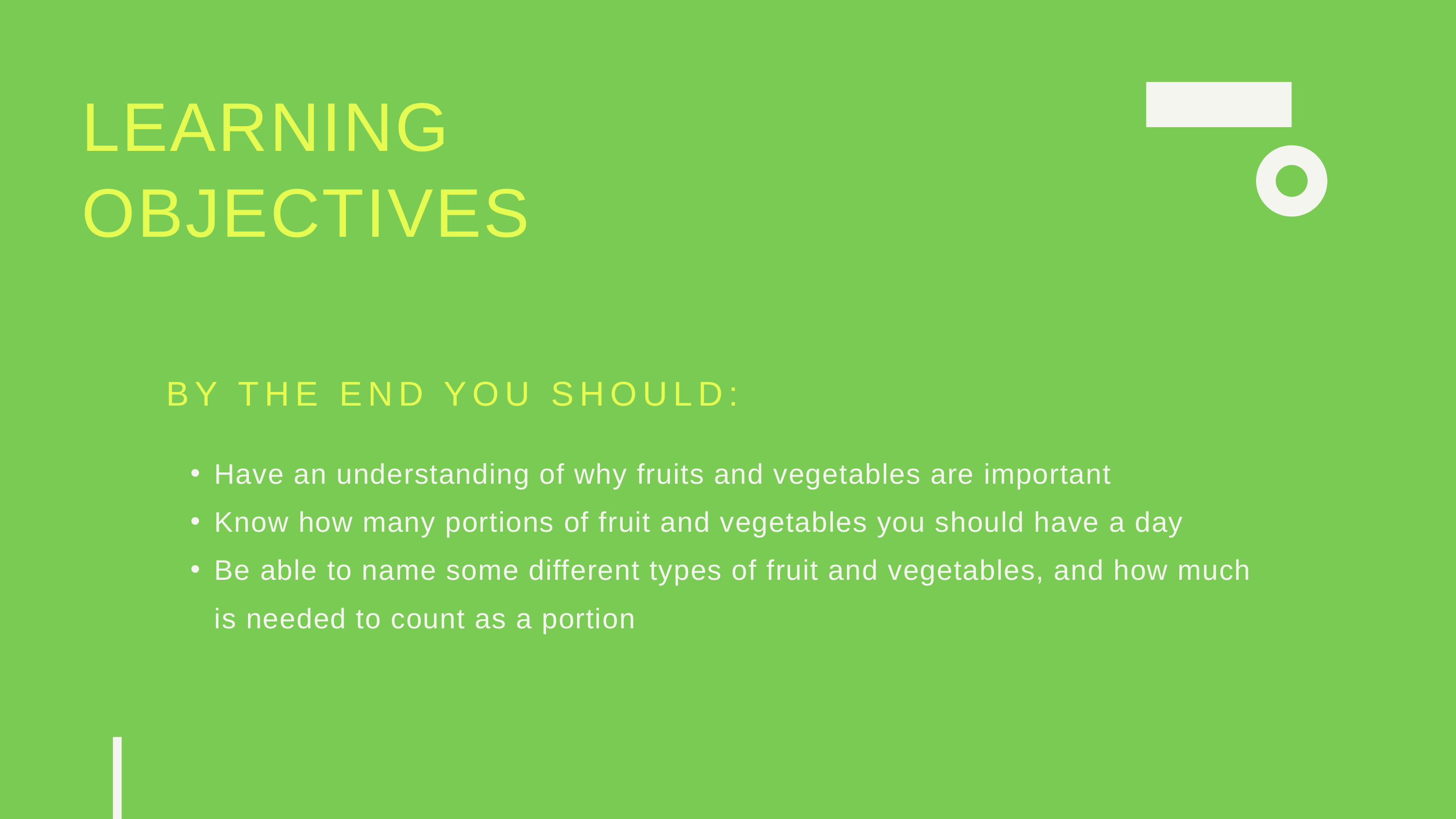

LEARNING OBJECTIVES

BY THE END YOU SHOULD:
Have an understanding of why fruits and vegetables are important
Know how many portions of fruit and vegetables you should have a day
Be able to name some different types of fruit and vegetables, and how much is needed to count as a portion